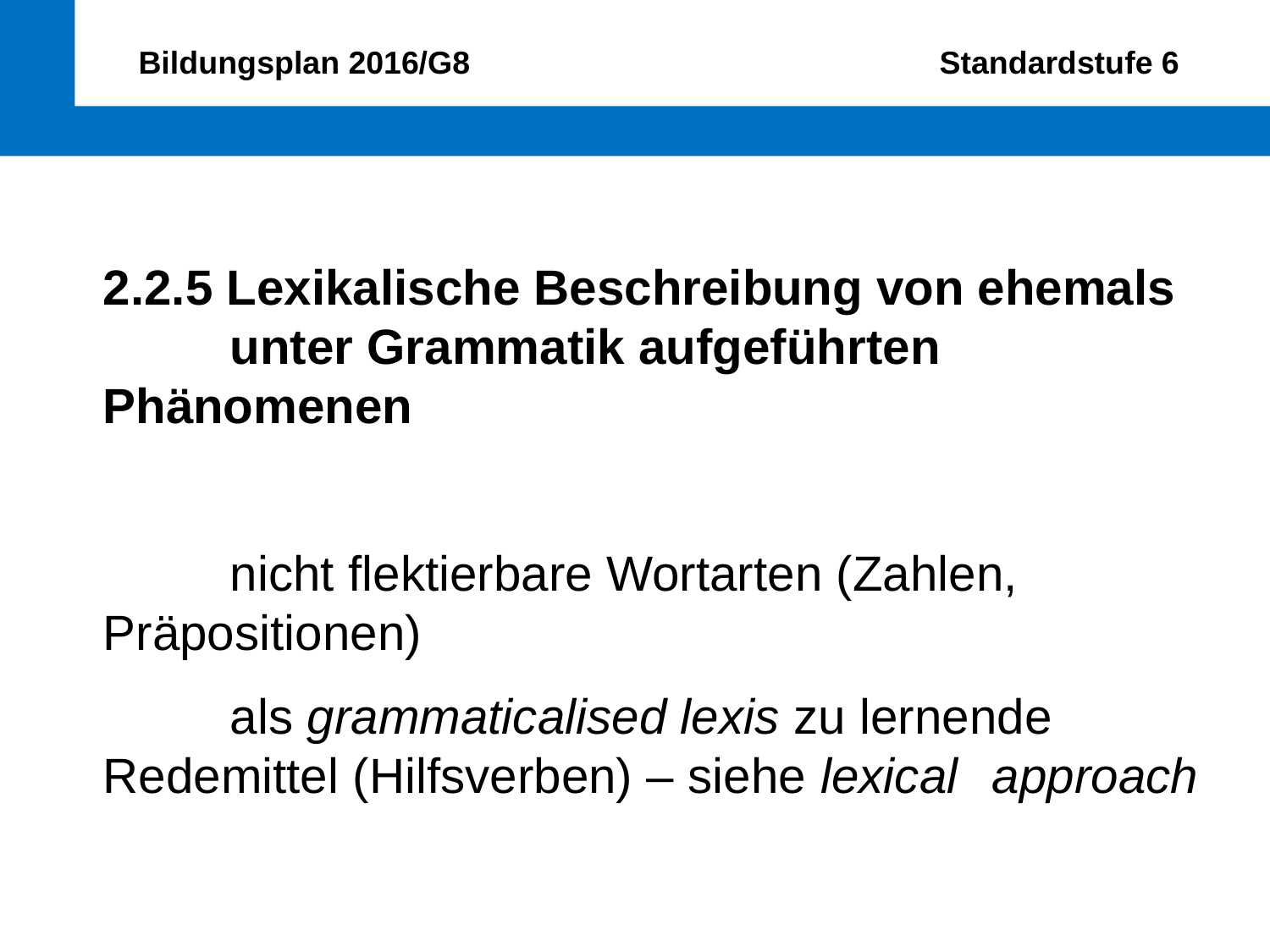

Bildungsplan 2016/G8                                                     Standardstufe 6

2.2.5 Lexikalische Beschreibung von ehemals	unter Grammatik aufgeführten 	Phänomenen

	nicht flektierbare Wortarten (Zahlen, 	Präpositionen)
	als grammaticalised lexis zu lernende 	Redemittel (Hilfsverben) – siehe lexical 	approach